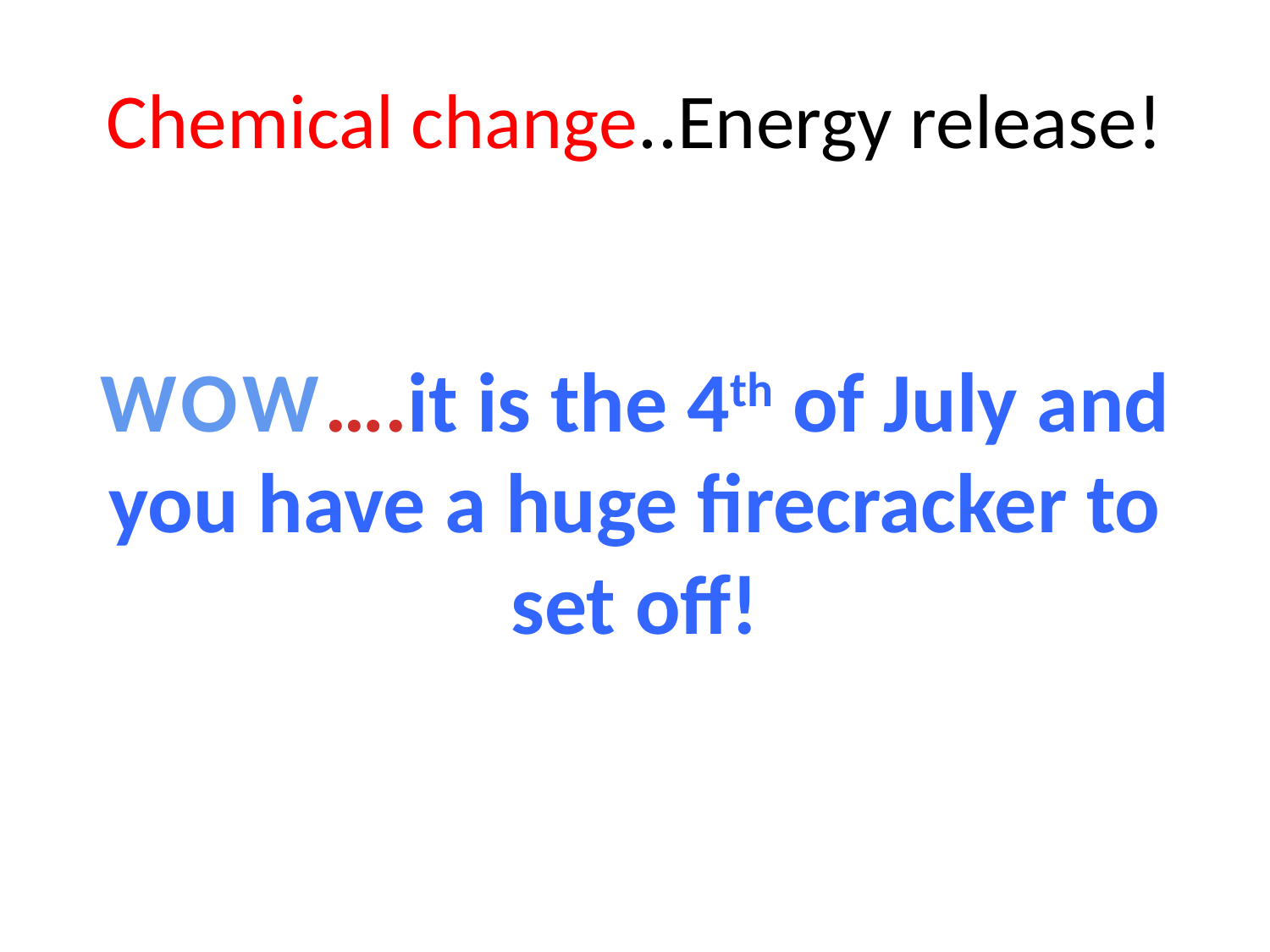

# Chemical change..Energy release!

WOW….it is the 4th of July and you have a huge firecracker to set off!